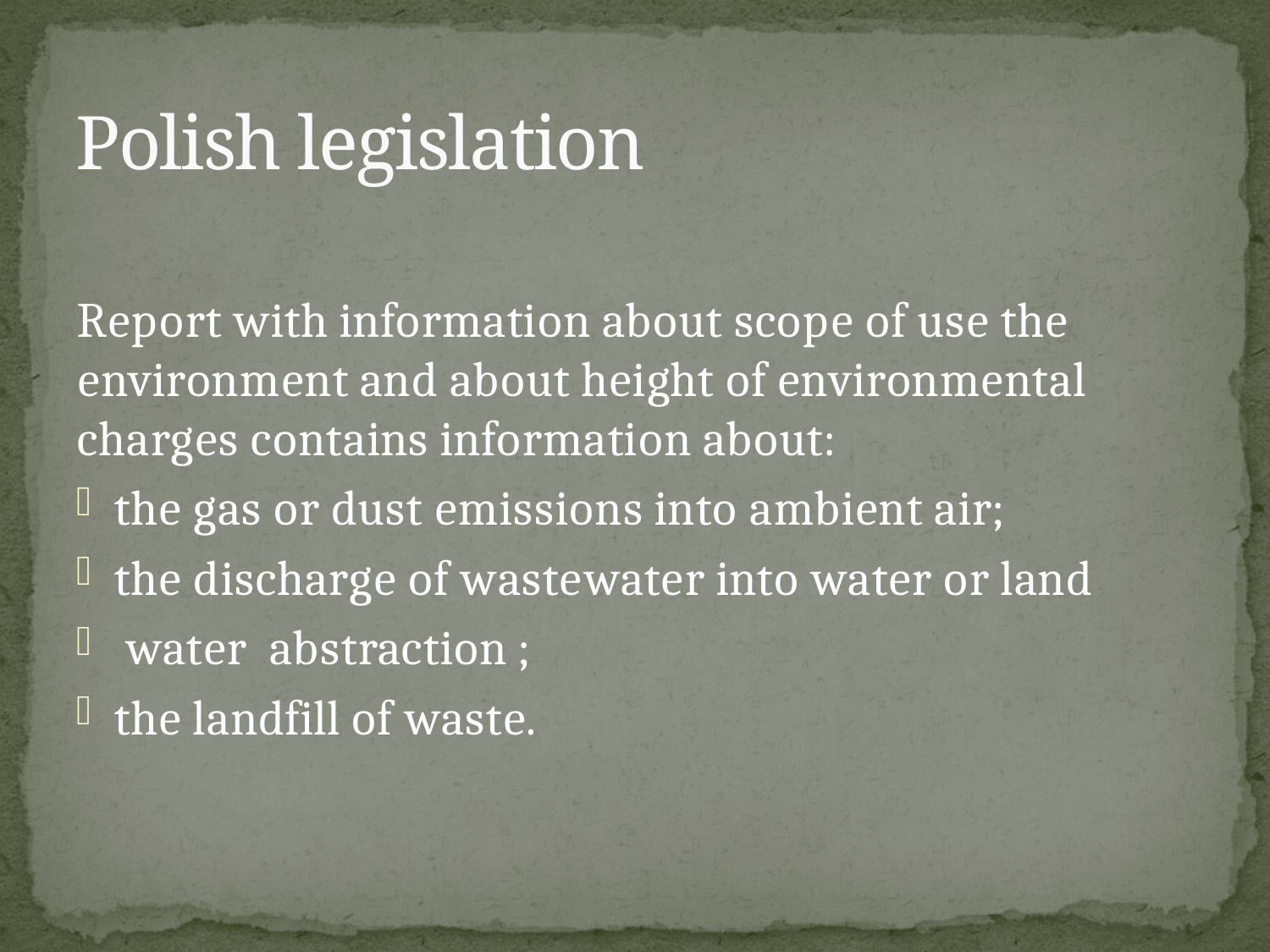

# Polish legislation

Report with information about scope of use the environment and about height of environmental charges contains information about:
the gas or dust emissions into ambient air;
the discharge of wastewater into water or land
 water  abstraction ;
the landfill of waste.